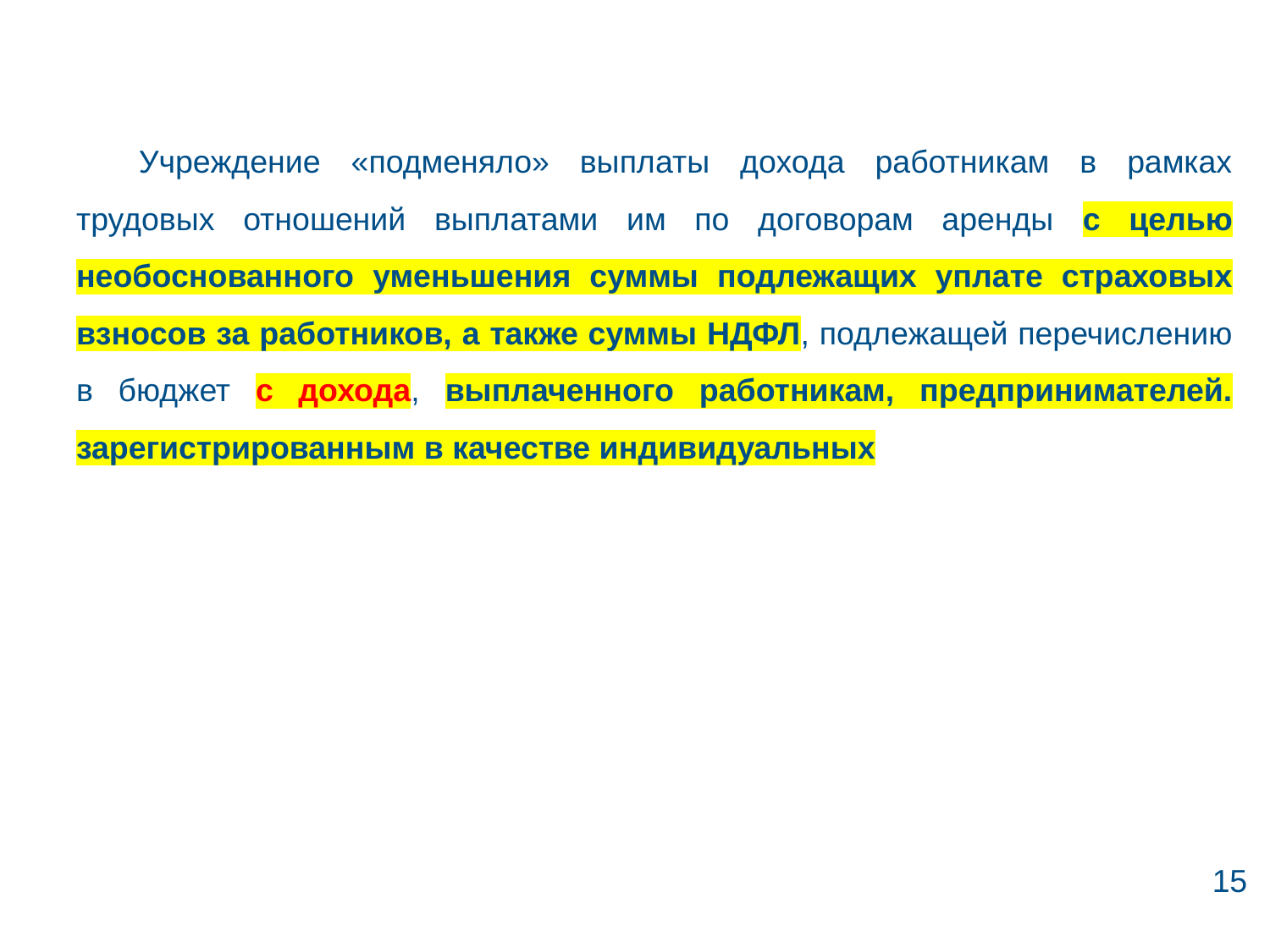

Учреждение «подменяло» выплаты дохода работникам в рамках трудовых отношений выплатами им по договорам аренды с целью необоснованного уменьшения суммы подлежащих уплате страховых взносов за работников, а также суммы НДФЛ, подлежащей перечислению в бюджет с дохода, выплаченного работникам, предпринимателей. зарегистрированным в качестве индивидуальных